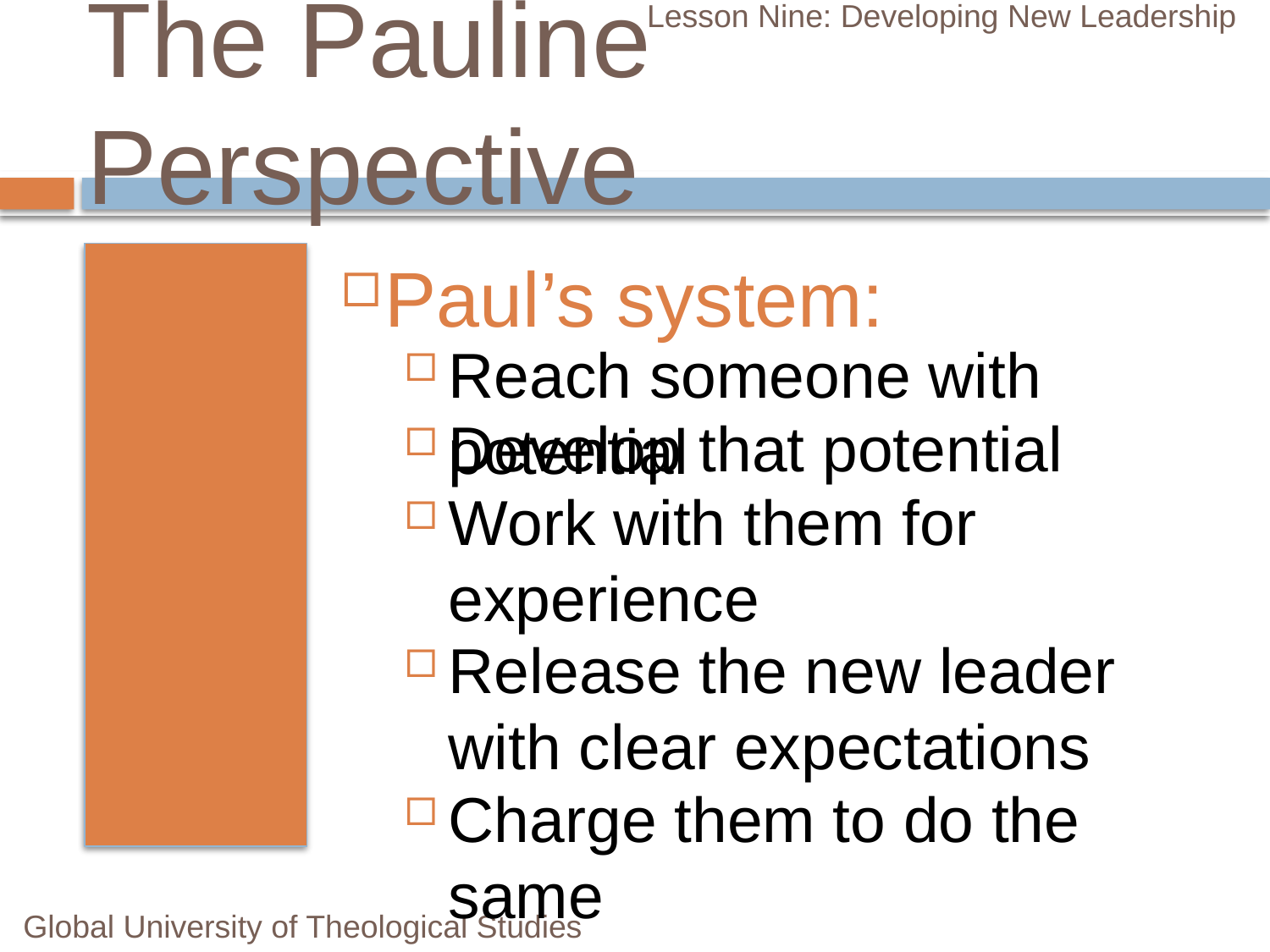

Lesson Nine: Developing New Leadership
# The Pauline Perspective

Paul’s system:
Reach someone with potential
Develop that potential
Work with them for experience
Release the new leader with clear expectations
Charge them to do the same
Global University of Theological Studies